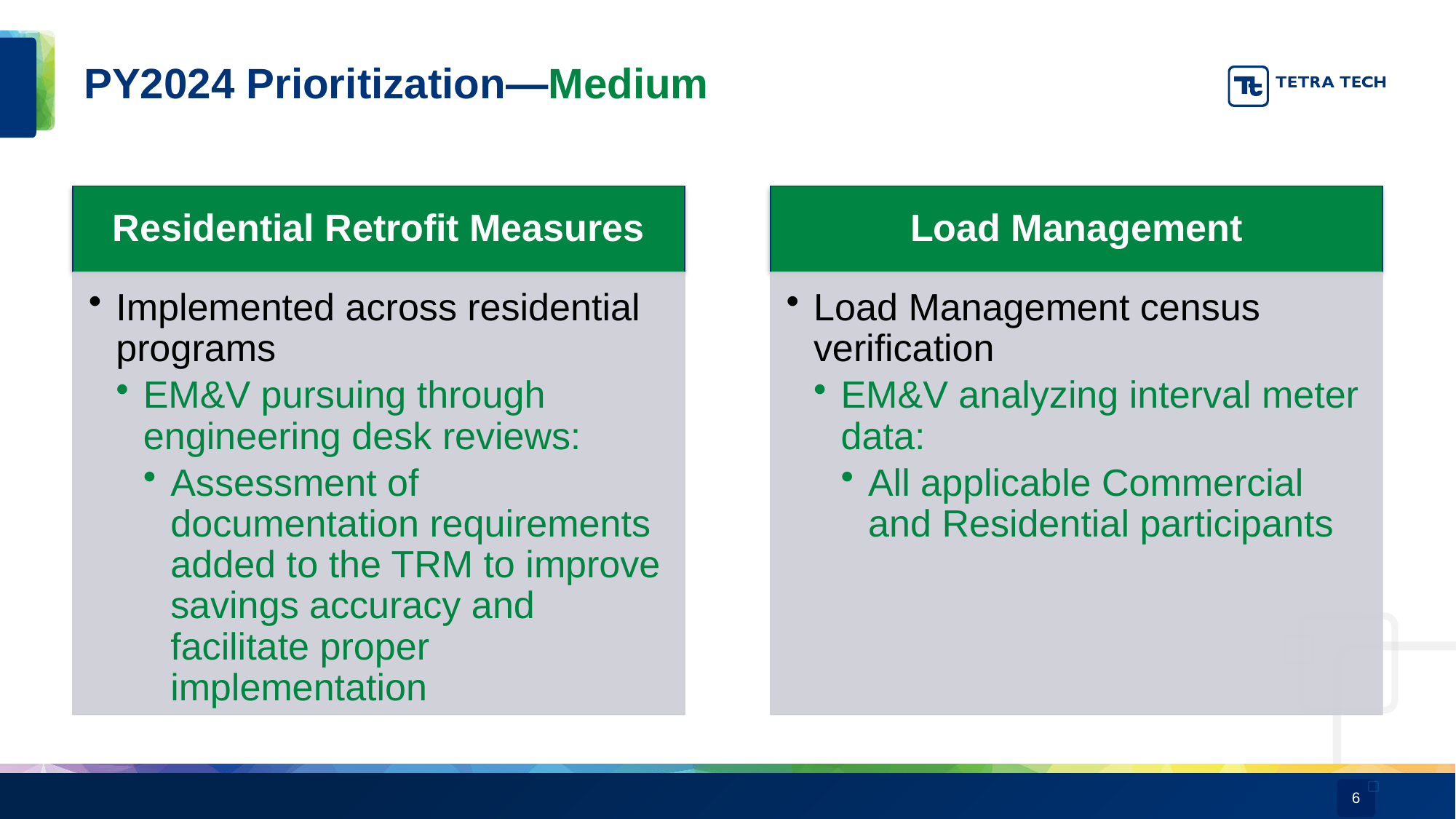

# PY2024 Prioritization—Medium
Residential Retrofit Measures
Implemented across residential programs
EM&V pursuing through engineering desk reviews:
Assessment of documentation requirements added to the TRM to improve savings accuracy and facilitate proper implementation
Load Management
Load Management census verification
EM&V analyzing interval meter data:
All applicable Commercial and Residential participants
6